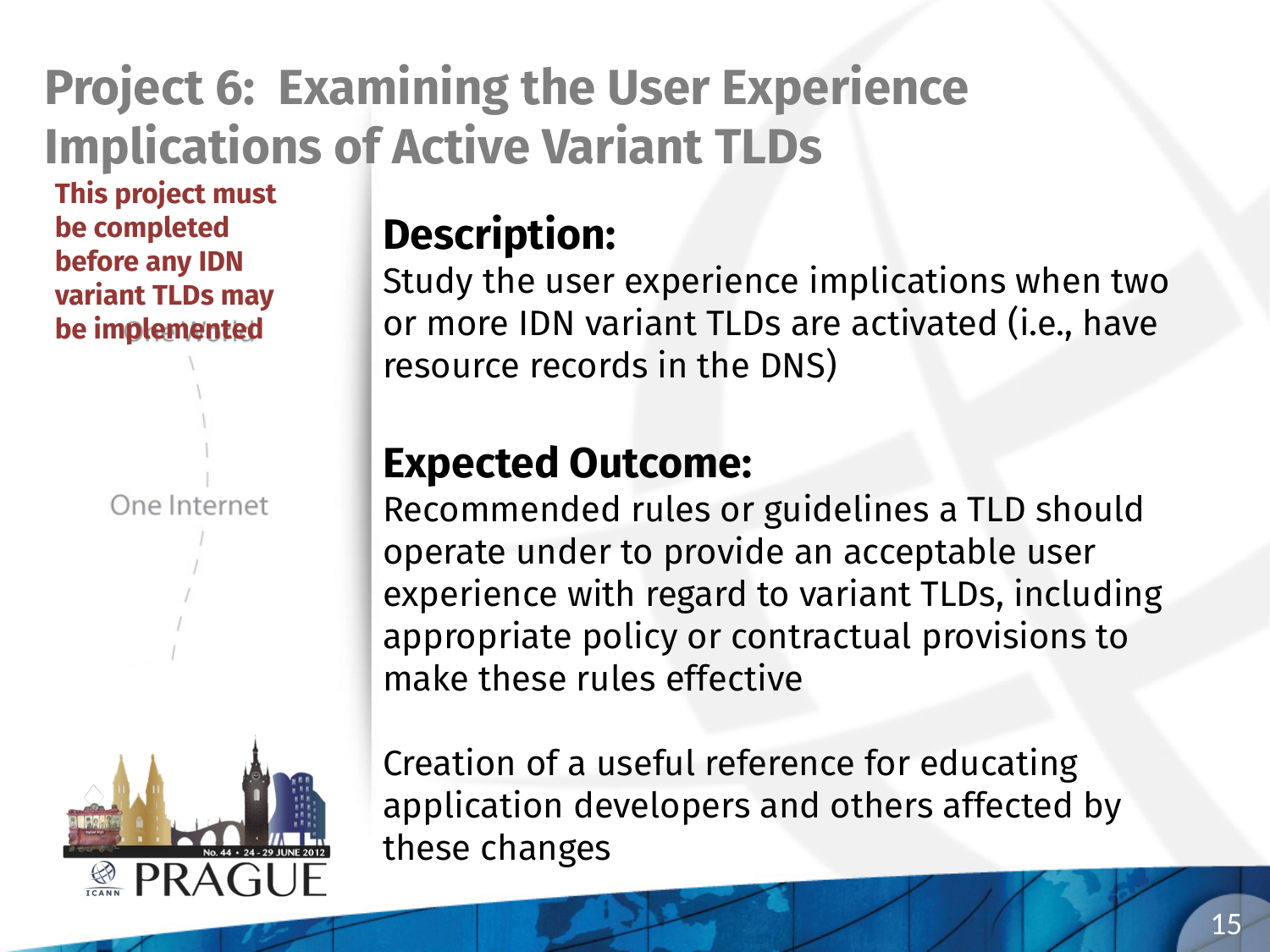

# Project 6:  Examining the User Experience Implications of Active Variant TLDs
This project must be completed before any IDN variant TLDs may be implemented
Description:
Study the user experience implications when two or more IDN variant TLDs are activated (i.e., have resource records in the DNS)

Expected Outcome:
Recommended rules or guidelines a TLD should operate under to provide an acceptable user experience with regard to variant TLDs, including appropriate policy or contractual provisions to make these rules effective

Creation of a useful reference for educating application developers and others affected by these changes
15